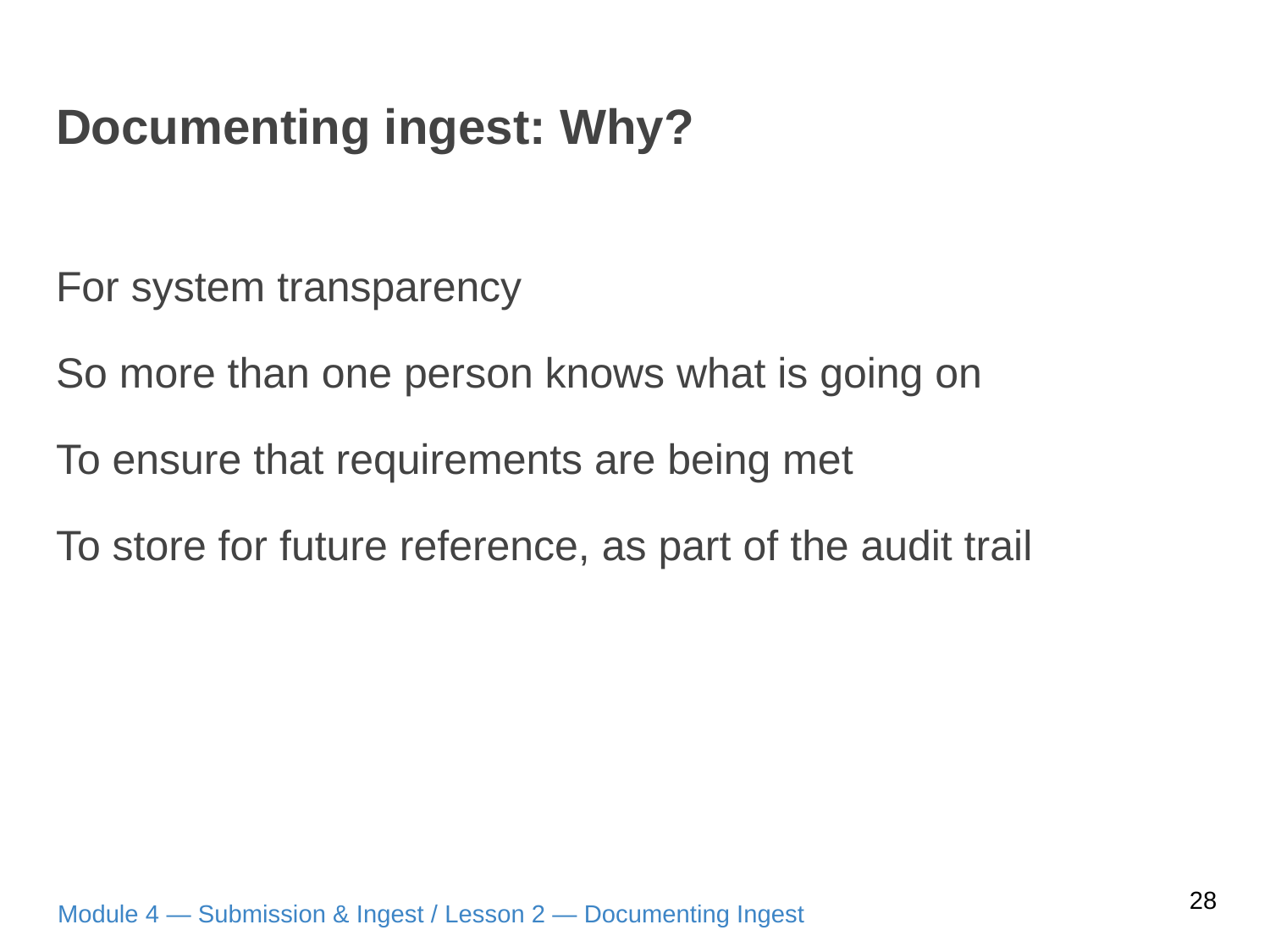

# Documenting ingest: Why?
For system transparency
So more than one person knows what is going on
To ensure that requirements are being met
To store for future reference, as part of the audit trail

28
Module 4 — Submission & Ingest / Lesson 2 — Documenting Ingest